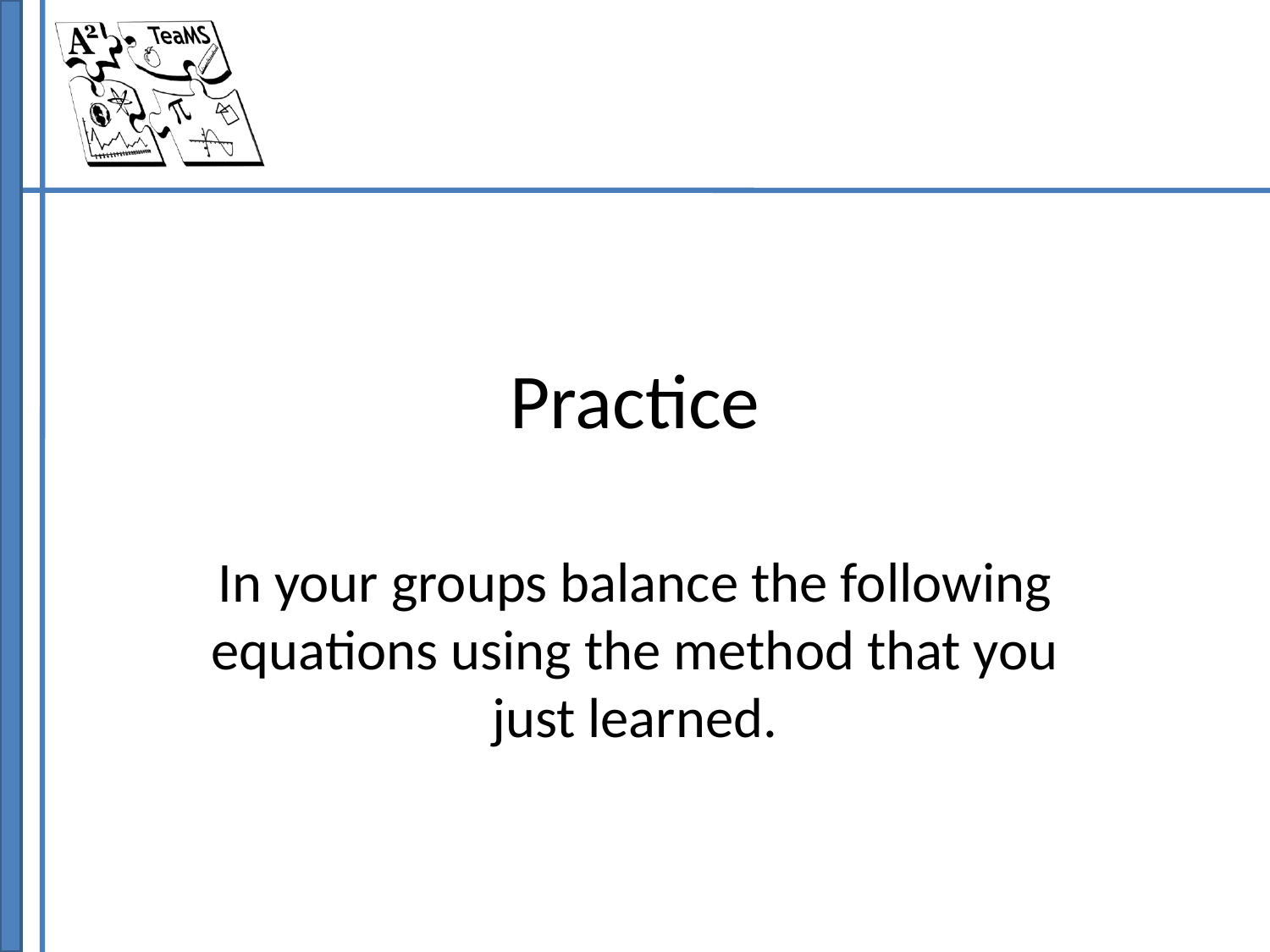

# Practice
In your groups balance the following equations using the method that you just learned.